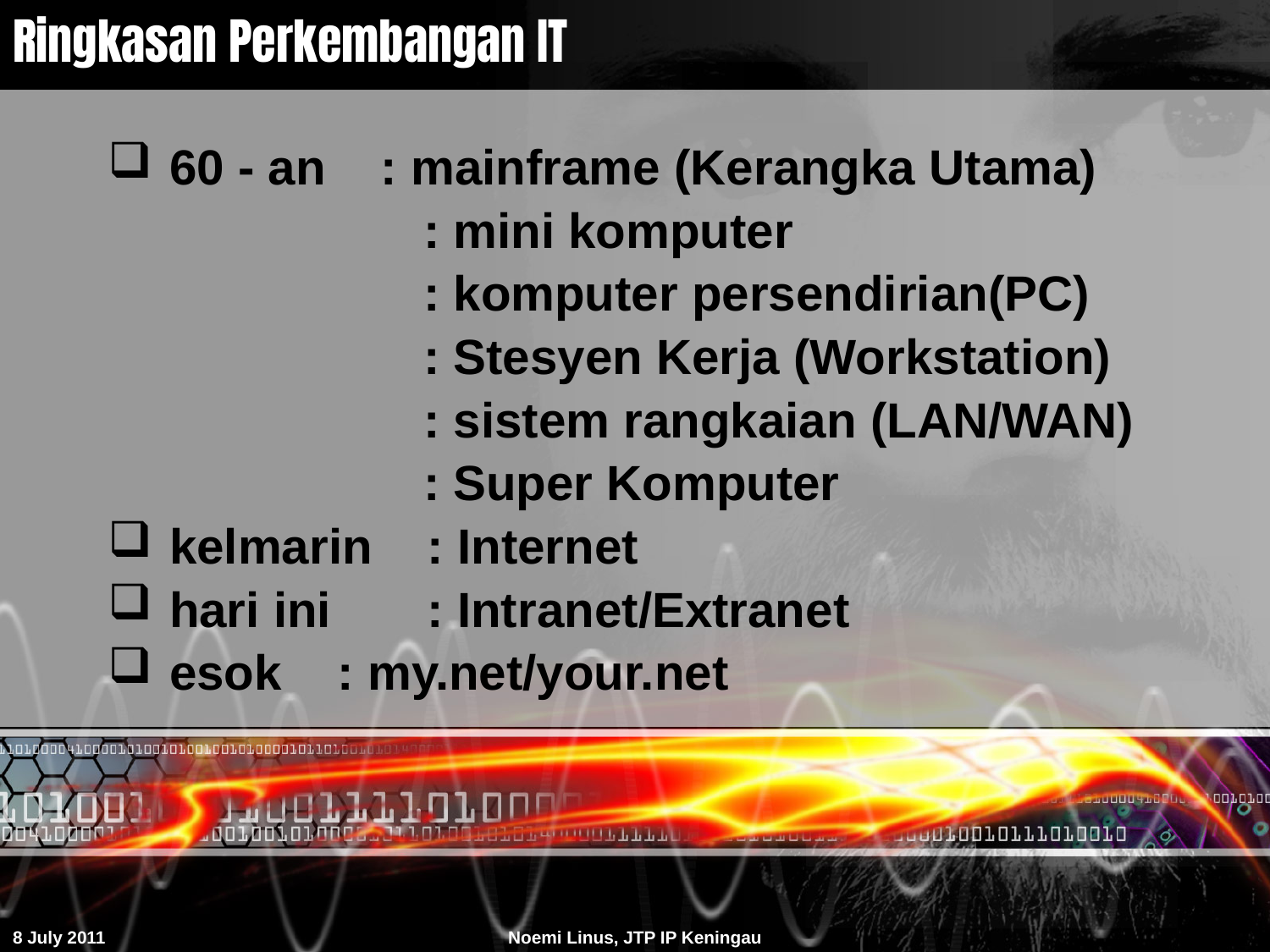

# Ringkasan Perkembangan IT
 60 - an    : mainframe (Kerangka Utama)
		 	 : mini komputer
			 : komputer persendirian(PC)
 			 : Stesyen Kerja (Workstation)
			 : sistem rangkaian (LAN/WAN)
     	    	 : Super Komputer
 kelmarin    : Internet
 hari ini       : Intranet/Extranet
 esok	    : my.net/your.net
8 July 2011
Noemi Linus, JTP IP Keningau